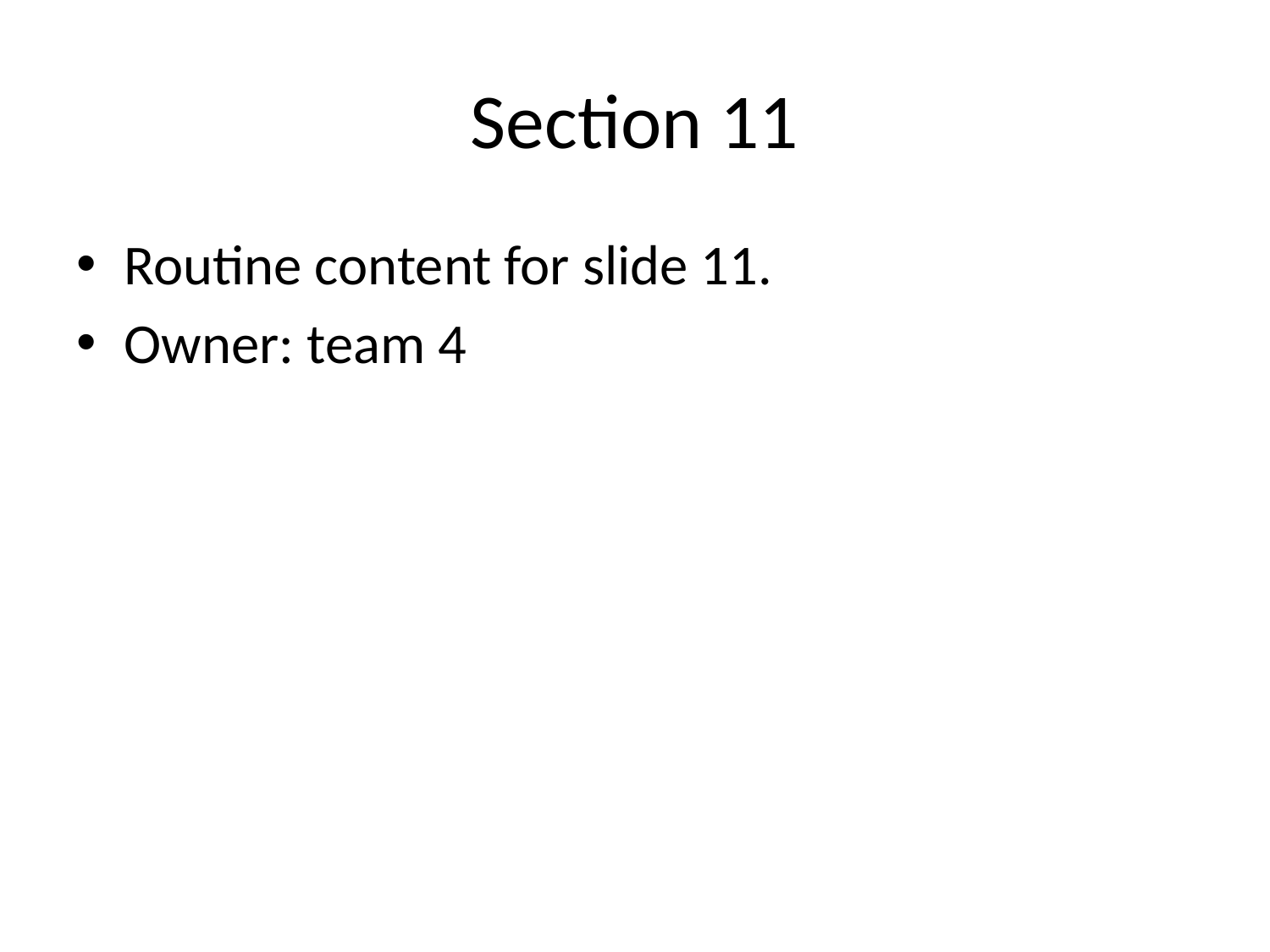

# Section 11
Routine content for slide 11.
Owner: team 4